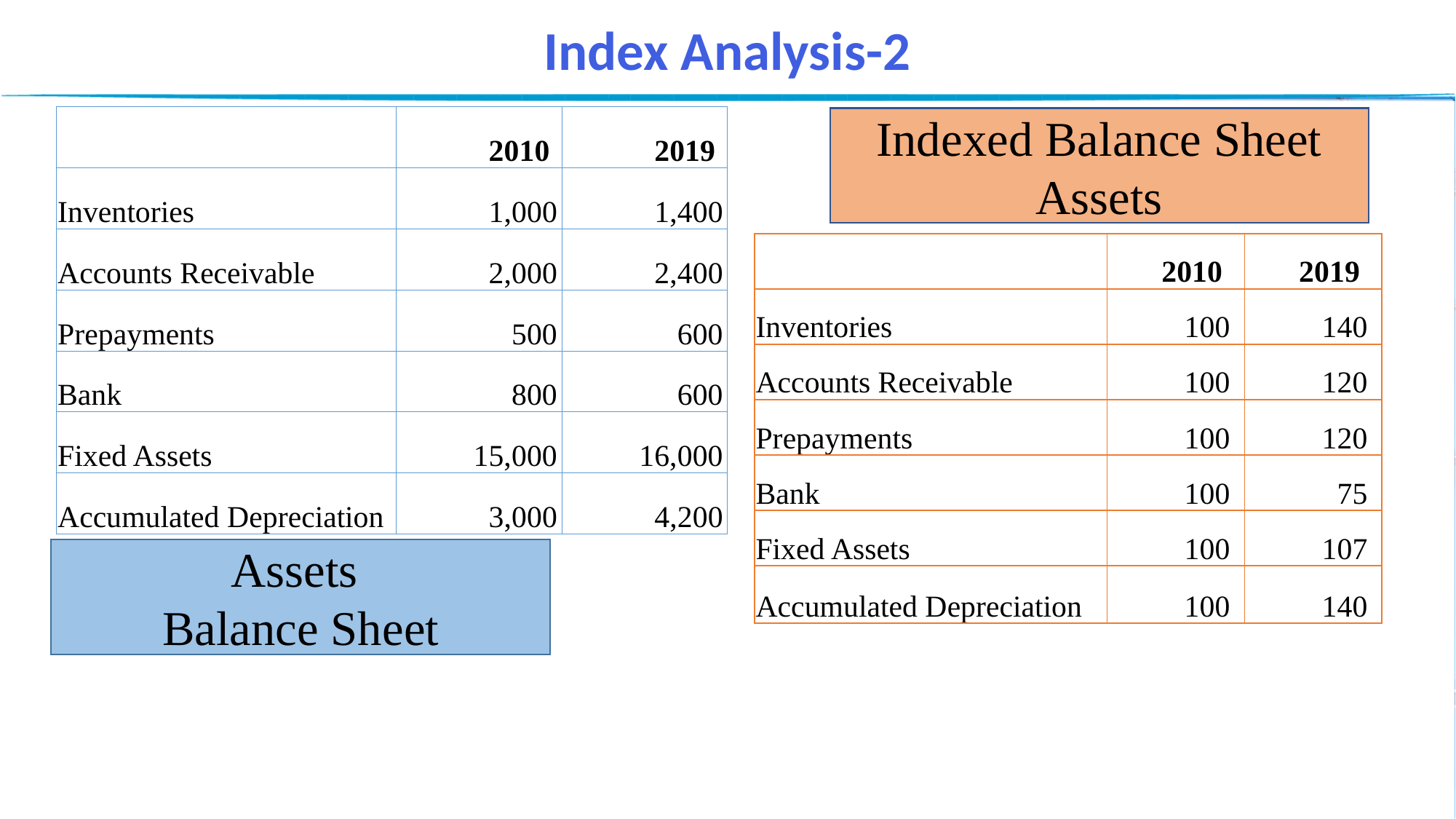

Index Analysis-2

|  | 2010 | 2019 |
| --- | --- | --- |
| Inventories | 1,000 | 1,400 |
| Accounts Receivable | 2,000 | 2,400 |
| Prepayments | 500 | 600 |
| Bank | 800 | 600 |
| Fixed Assets | 15,000 | 16,000 |
| Accumulated Depreciation | 3,000 | 4,200 |
Indexed Balance Sheet Assets
|  | 2010 | 2019 |
| --- | --- | --- |
| Inventories | 100 | 140 |
| Accounts Receivable | 100 | 120 |
| Prepayments | 100 | 120 |
| Bank | 100 | 75 |
| Fixed Assets | 100 | 107 |
| Accumulated Depreciation | 100 | 140 |
Assets
Balance Sheet